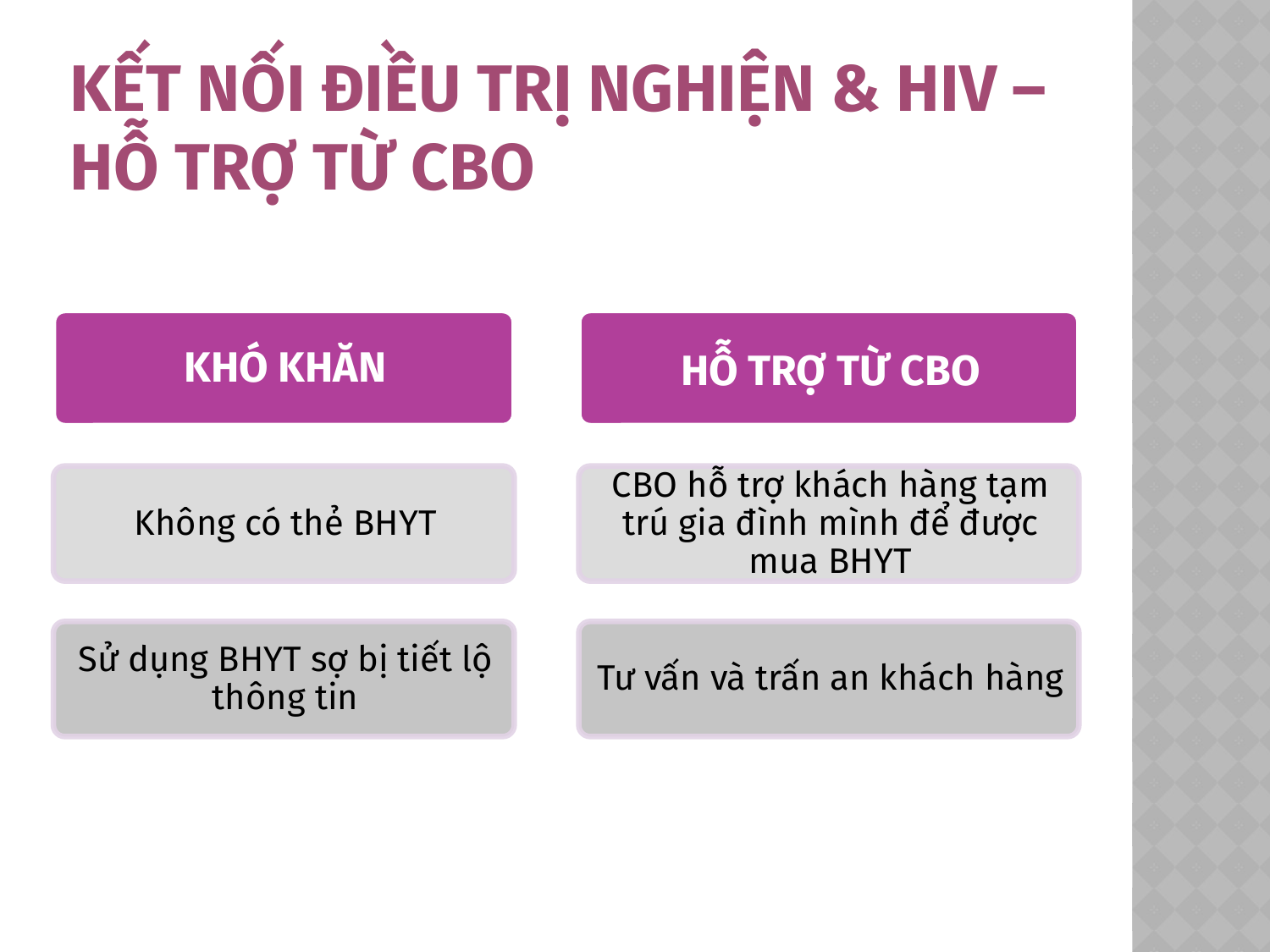

# kết nối điều trị nghiện & HIV – hỗ trợ từ CBO
KHÓ KHĂN
Không có thẻ BHYT
Sử dụng BHYT sợ bị tiết lộ thông tin
HỖ TRỢ TỪ CBO
CBO hỗ trợ khách hàng tạm trú gia đình mình để được mua BHYT
Tư vấn và trấn an khách hàng